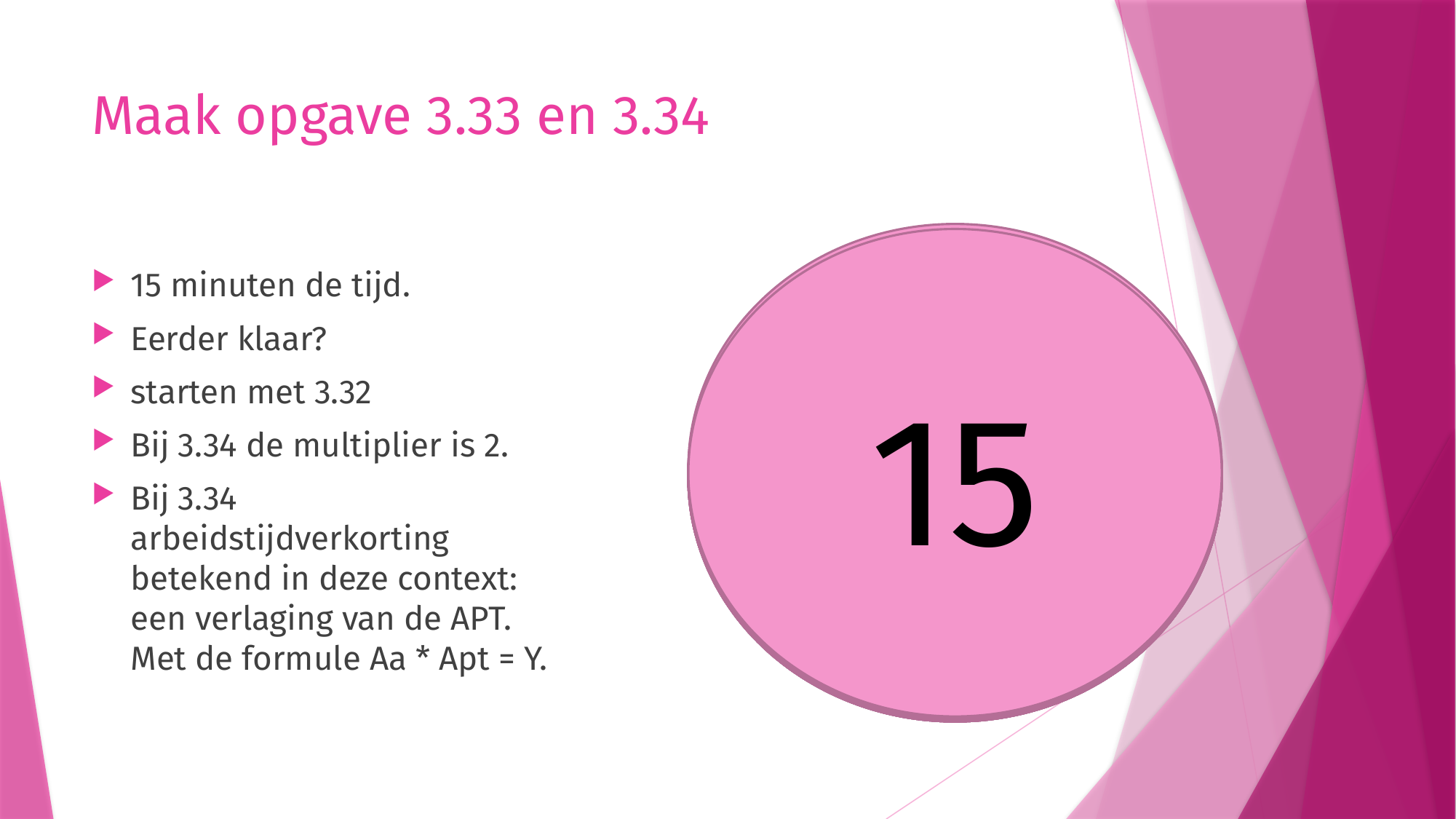

# Maak opgave 3.33 en 3.34
14
12
15
11
13
10
9
8
5
6
7
4
3
1
2
15 minuten de tijd.
Eerder klaar?
starten met 3.32
Bij 3.34 de multiplier is 2.
Bij 3.34 arbeidstijdverkorting betekend in deze context: een verlaging van de APT. Met de formule Aa * Apt = Y.